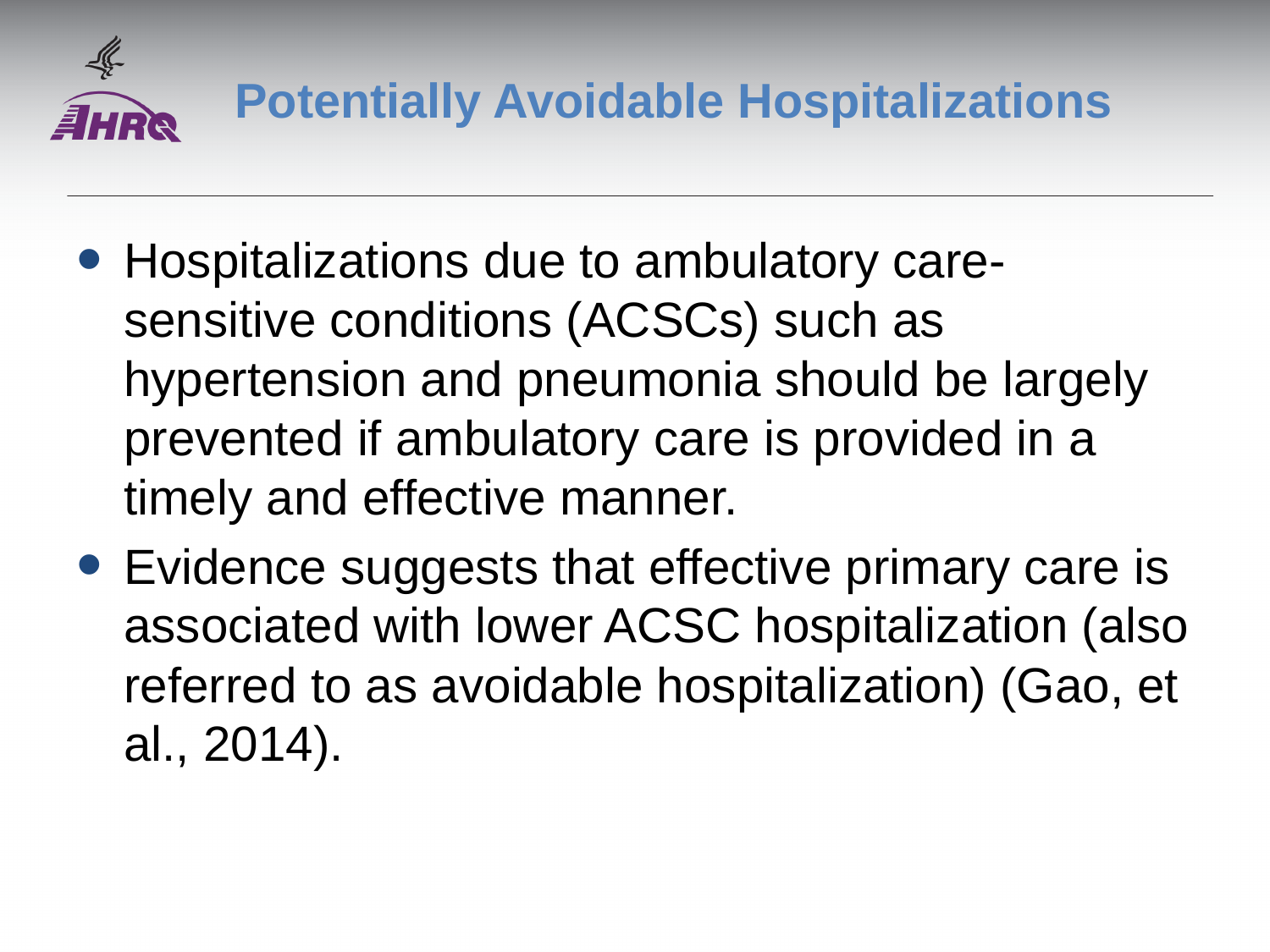

# Potentially Avoidable Hospitalizations
Hospitalizations due to ambulatory care- sensitive conditions (ACSCs) such as hypertension and pneumonia should be largely prevented if ambulatory care is provided in a timely and effective manner.
Evidence suggests that effective primary care is associated with lower ACSC hospitalization (also referred to as avoidable hospitalization) (Gao, et al., 2014).